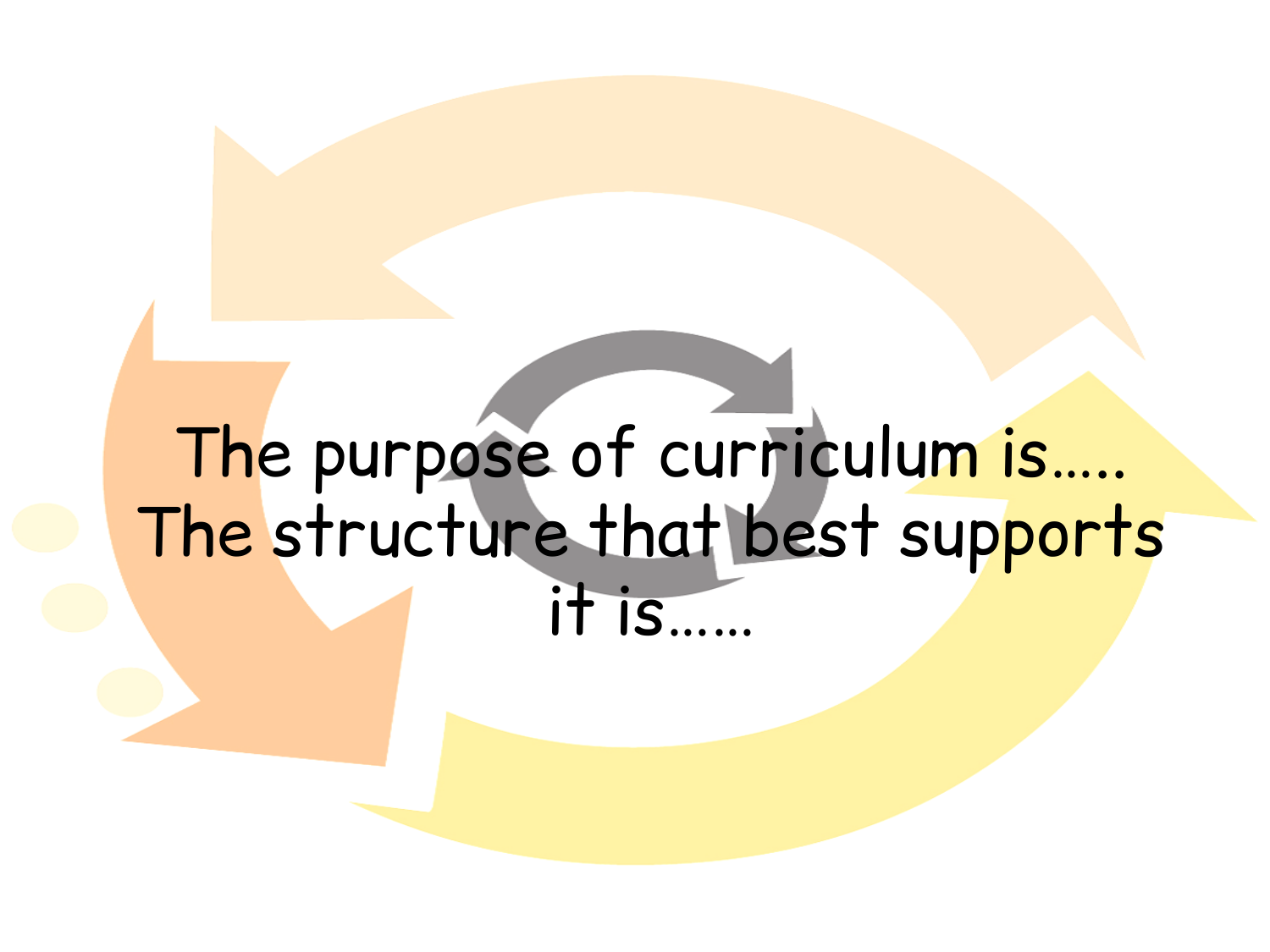

# The purpose of curriculum is….. The structure that best supports it is……